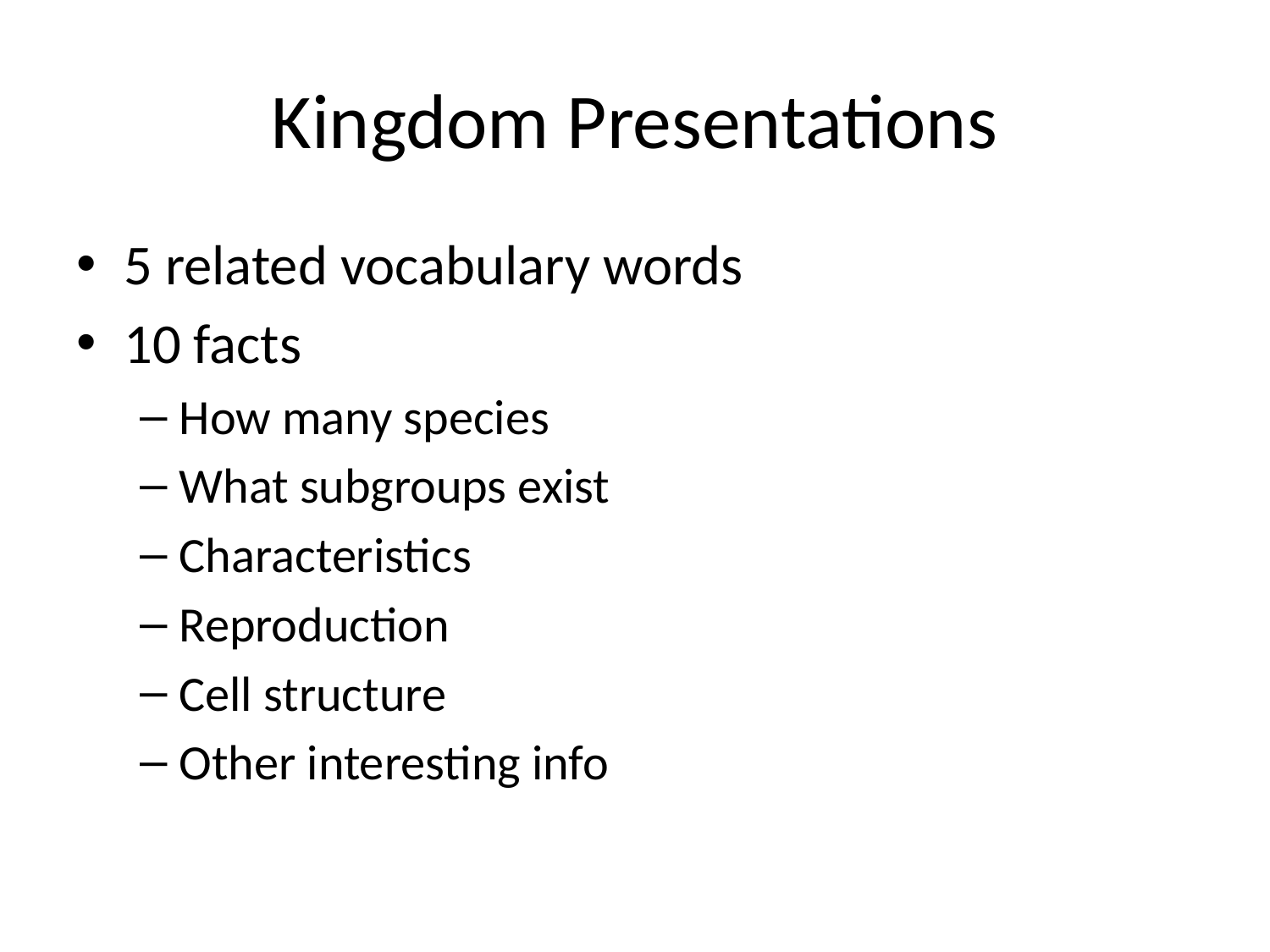

# Kingdom Presentations
5 related vocabulary words
10 facts
How many species
What subgroups exist
Characteristics
Reproduction
Cell structure
Other interesting info